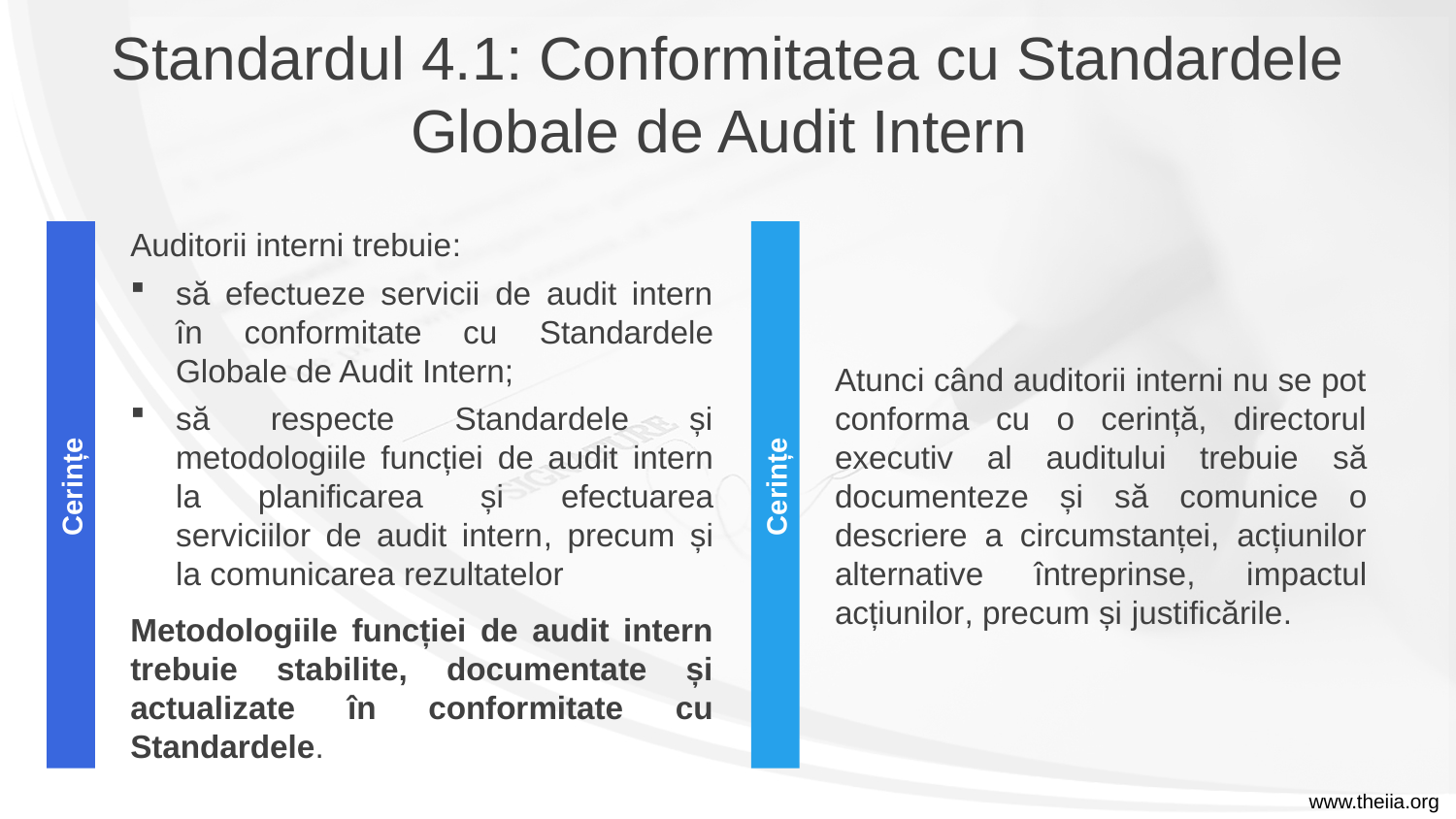

Standardul 4.1: Conformitatea cu Standardele Globale de Audit Intern
Auditorii interni trebuie:
să efectueze servicii de audit intern în conformitate cu Standardele Globale de Audit Intern;
să respecte Standardele și metodologiile funcției de audit intern la planificarea și efectuarea serviciilor de audit intern, precum și la comunicarea rezultatelor
Metodologiile funcției de audit intern trebuie stabilite, documentate și actualizate în conformitate cu Standardele.
Atunci când auditorii interni nu se pot conforma cu o cerință, directorul executiv al auditului trebuie să documenteze și să comunice o descriere a circumstanței, acțiunilor alternative întreprinse, impactul acțiunilor, precum și justificările.
  Cerințe
  Cerințe
www.theiia.org